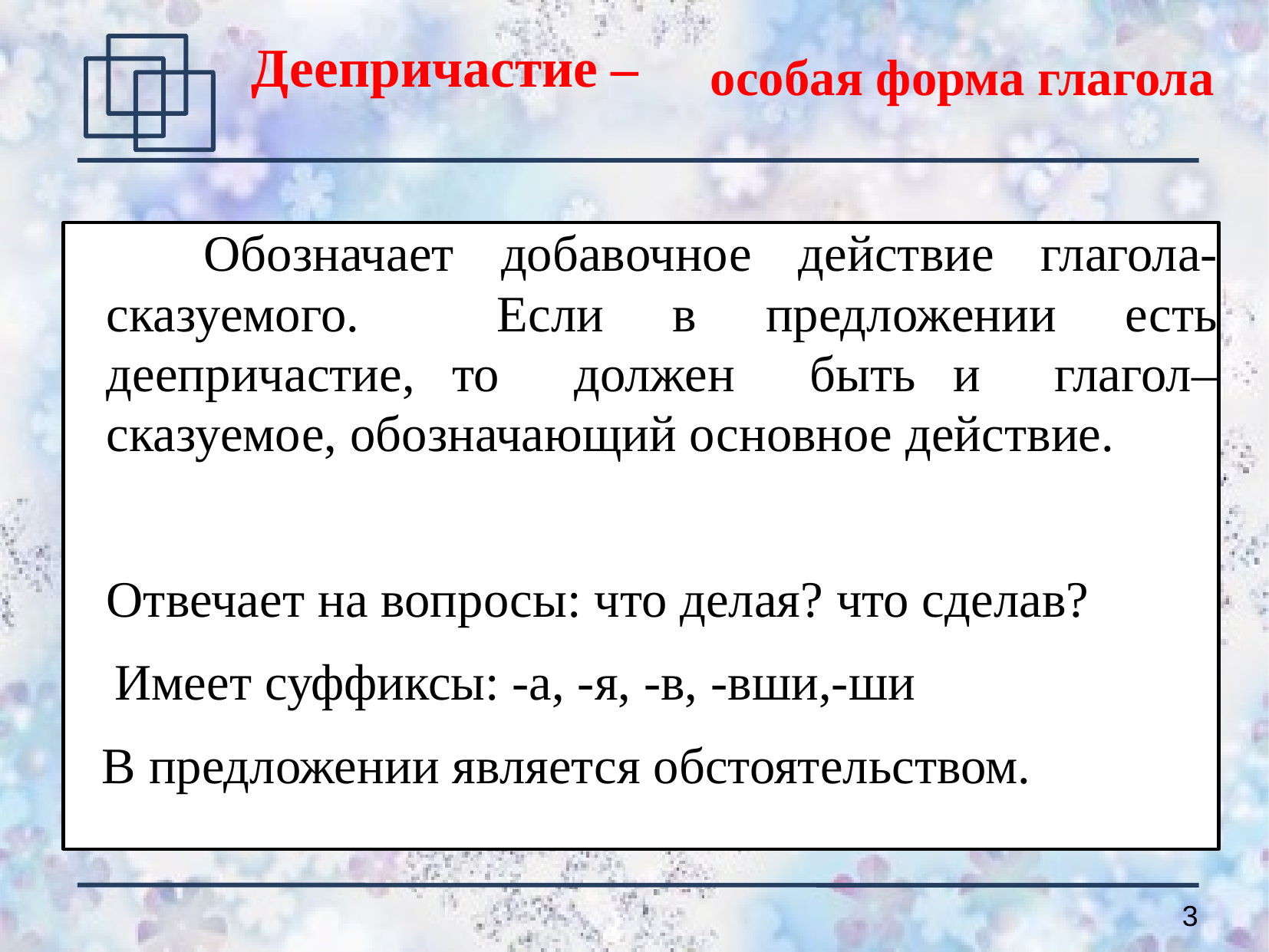

# Деепричастие –
особая форма глагола
   Обозначает добавочное действие глагола-сказуемого.  Если в предложении есть деепричастие, то  должен  быть и  глагол–сказуемое, обозначающий основное действие.

	Отвечает на вопросы: что делая? что сделав?
    Имеет суффиксы: -а, -я, -в, -вши,-ши
   В предложении является обстоятельством.